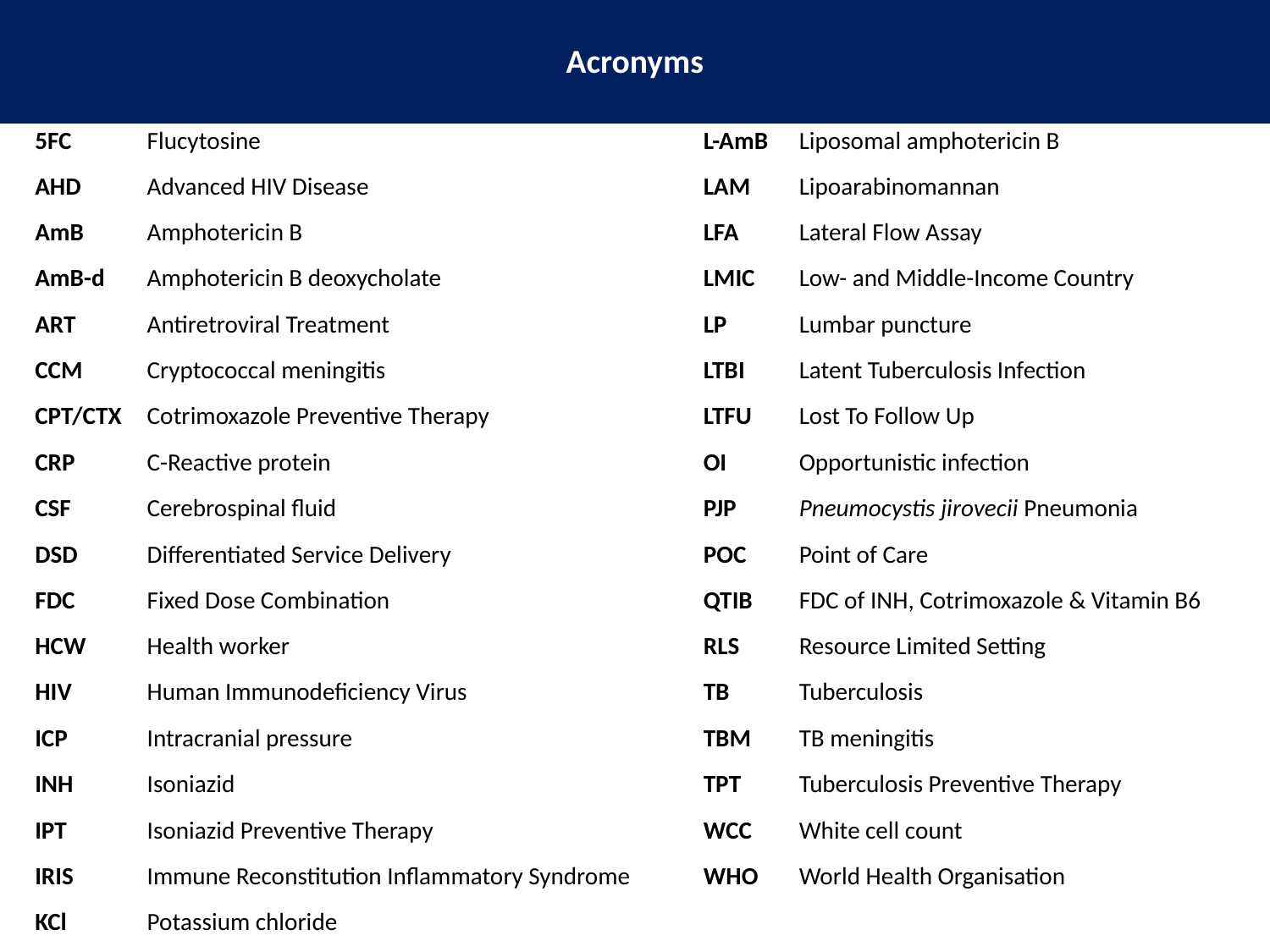

Acronyms
| 5FC | Flucytosine |  | L-AmB | Liposomal amphotericin B |
| --- | --- | --- | --- | --- |
| AHD | Advanced HIV Disease |  | LAM | Lipoarabinomannan |
| AmB | Amphotericin B |  | LFA | Lateral Flow Assay |
| AmB-d | Amphotericin B deoxycholate |  | LMIC | Low- and Middle-Income Country |
| ART | Antiretroviral Treatment |  | LP | Lumbar puncture |
| CCM | Cryptococcal meningitis |  | LTBI | Latent Tuberculosis Infection |
| CPT/CTX | Cotrimoxazole Preventive Therapy |  | LTFU | Lost To Follow Up |
| CRP | C-Reactive protein |  | OI | Opportunistic infection |
| CSF | Cerebrospinal fluid |  | PJP | Pneumocystis jirovecii Pneumonia |
| DSD | Differentiated Service Delivery |  | POC | Point of Care |
| FDC | Fixed Dose Combination |  | QTIB | FDC of INH, Cotrimoxazole & Vitamin B6 |
| HCW | Health worker |  | RLS | Resource Limited Setting |
| HIV | Human Immunodeficiency Virus |  | TB | Tuberculosis |
| ICP | Intracranial pressure |  | TBM | TB meningitis |
| INH | Isoniazid |  | TPT | Tuberculosis Preventive Therapy |
| IPT | Isoniazid Preventive Therapy |  | WCC | White cell count |
| IRIS | Immune Reconstitution Inflammatory Syndrome |  | WHO | World Health Organisation |
| KCl | Potassium chloride |  |  |  |